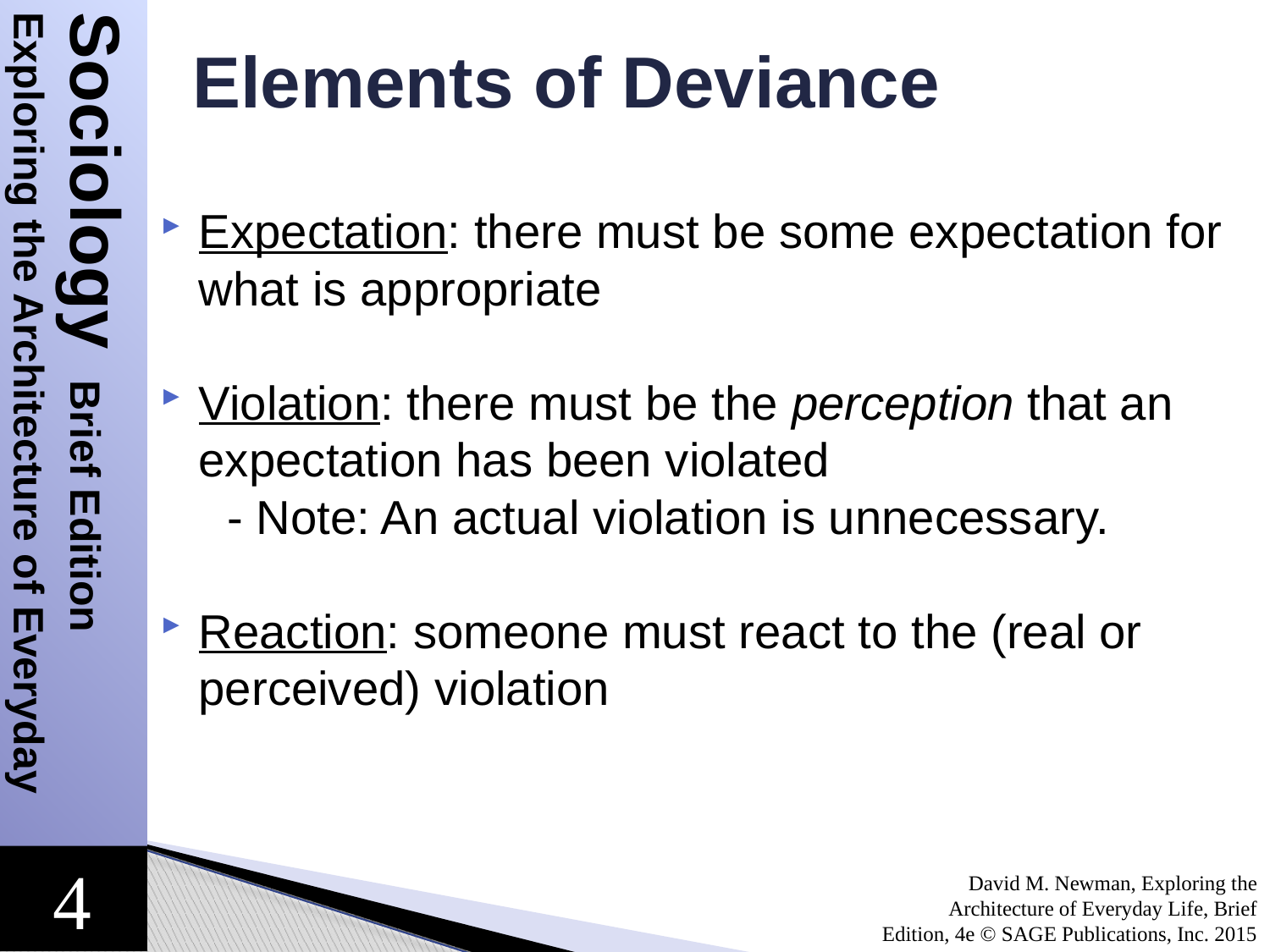

# Elements of Deviance

Expectation: there must be some expectation for what is appropriate

Violation: there must be the perception that an expectation has been violated
     - Note: An actual violation is unnecessary.

Reaction: someone must react to the (real or perceived) violation
David M. Newman, Exploring the Architecture of Everyday Life, Brief Edition, 4e © SAGE Publications, Inc. 2015